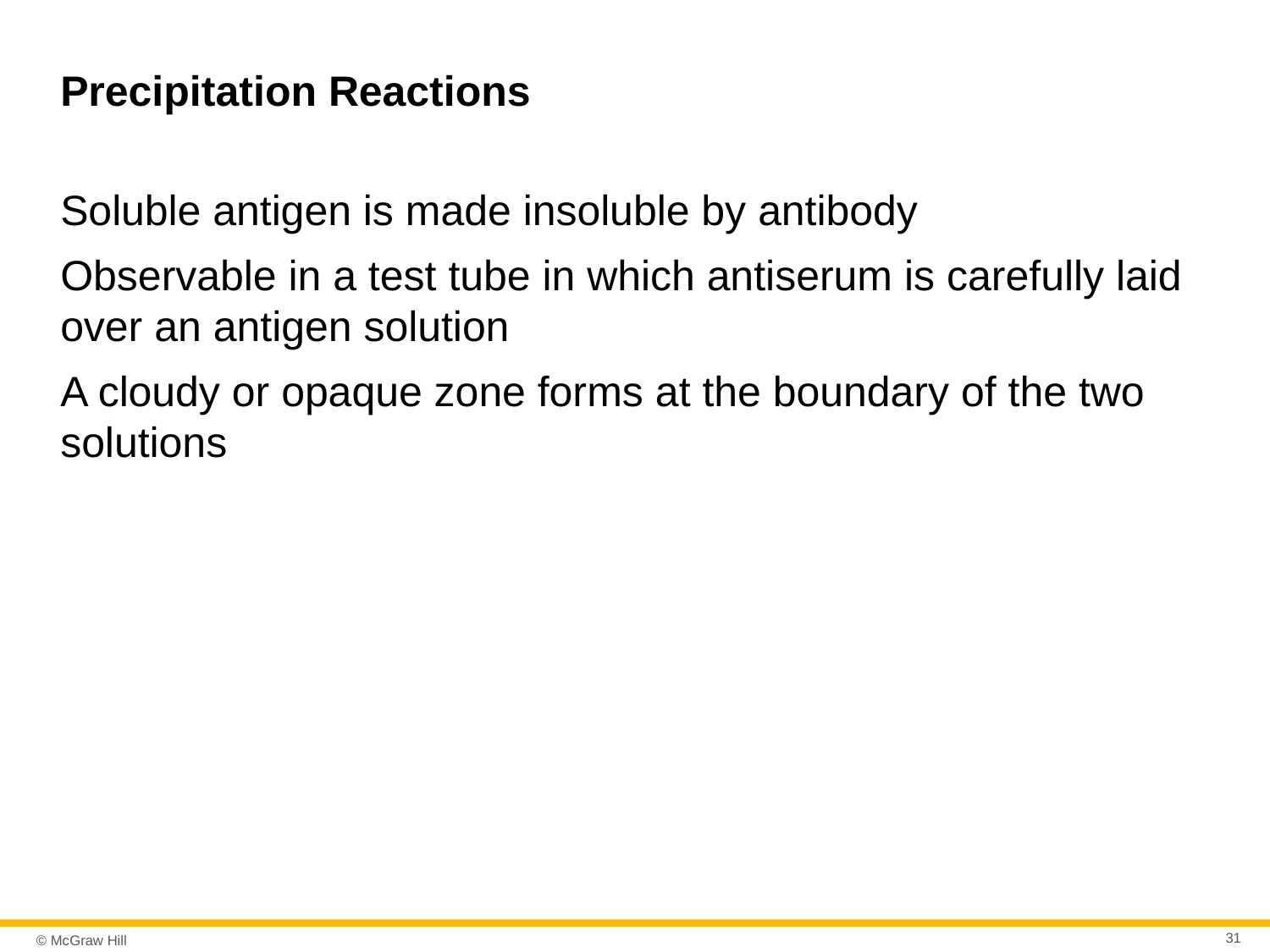

# Precipitation Reactions
Soluble antigen is made insoluble by antibody
Observable in a test tube in which antiserum is carefully laid over an antigen solution
A cloudy or opaque zone forms at the boundary of the two solutions